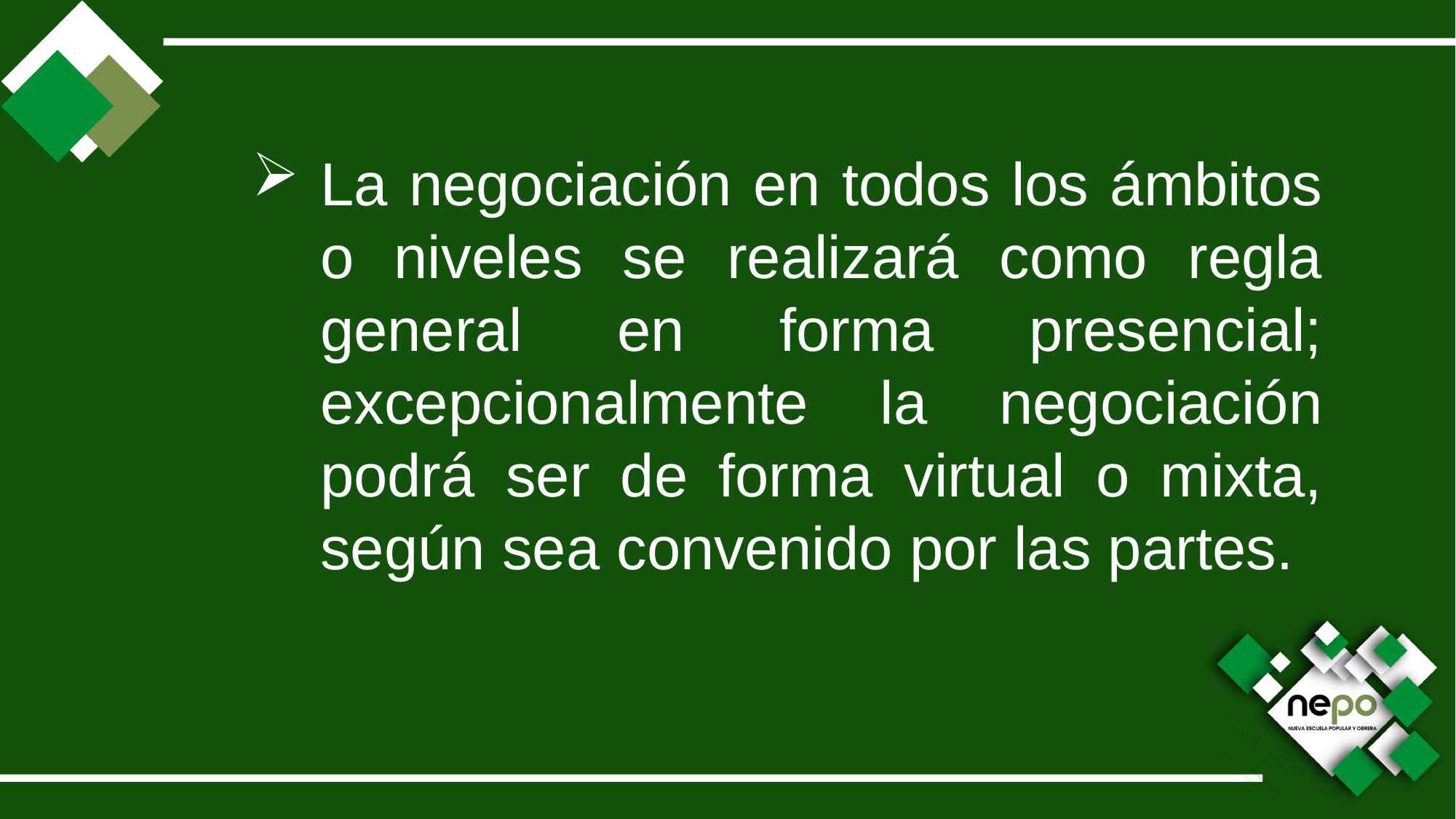

La negociación en todos los ámbitos o niveles se realizará como regla general en forma presencial; excepcionalmente la negociación podrá ser de forma virtual o mixta, según sea convenido por las partes.